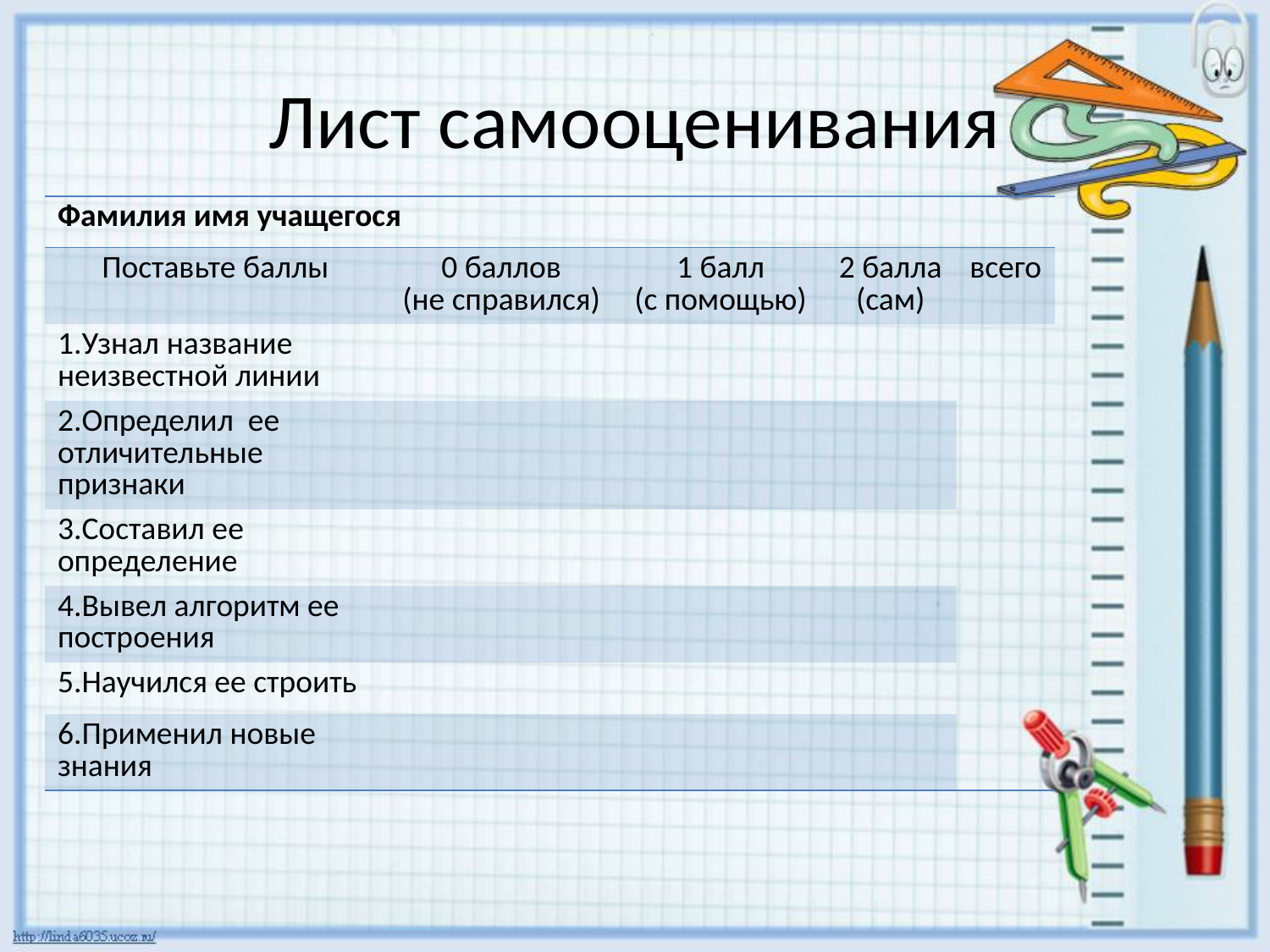

# Лист самооценивания
| Фамилия имя учащегося |  |  |  |  |
| --- | --- | --- | --- | --- |
| Поставьте баллы | 0 баллов (не справился) | 1 балл (с помощью) | 2 балла (сам) | всего |
| 1.Узнал название неизвестной линии |  |  |  |  |
| 2.Определил ее отличительные признаки |  |  |  |  |
| 3.Составил ее определение |  |  |  |  |
| 4.Вывел алгоритм ее построения |  |  |  |  |
| 5.Научился ее строить |  |  |  |  |
| 6.Применил новые знания |  |  |  |  |